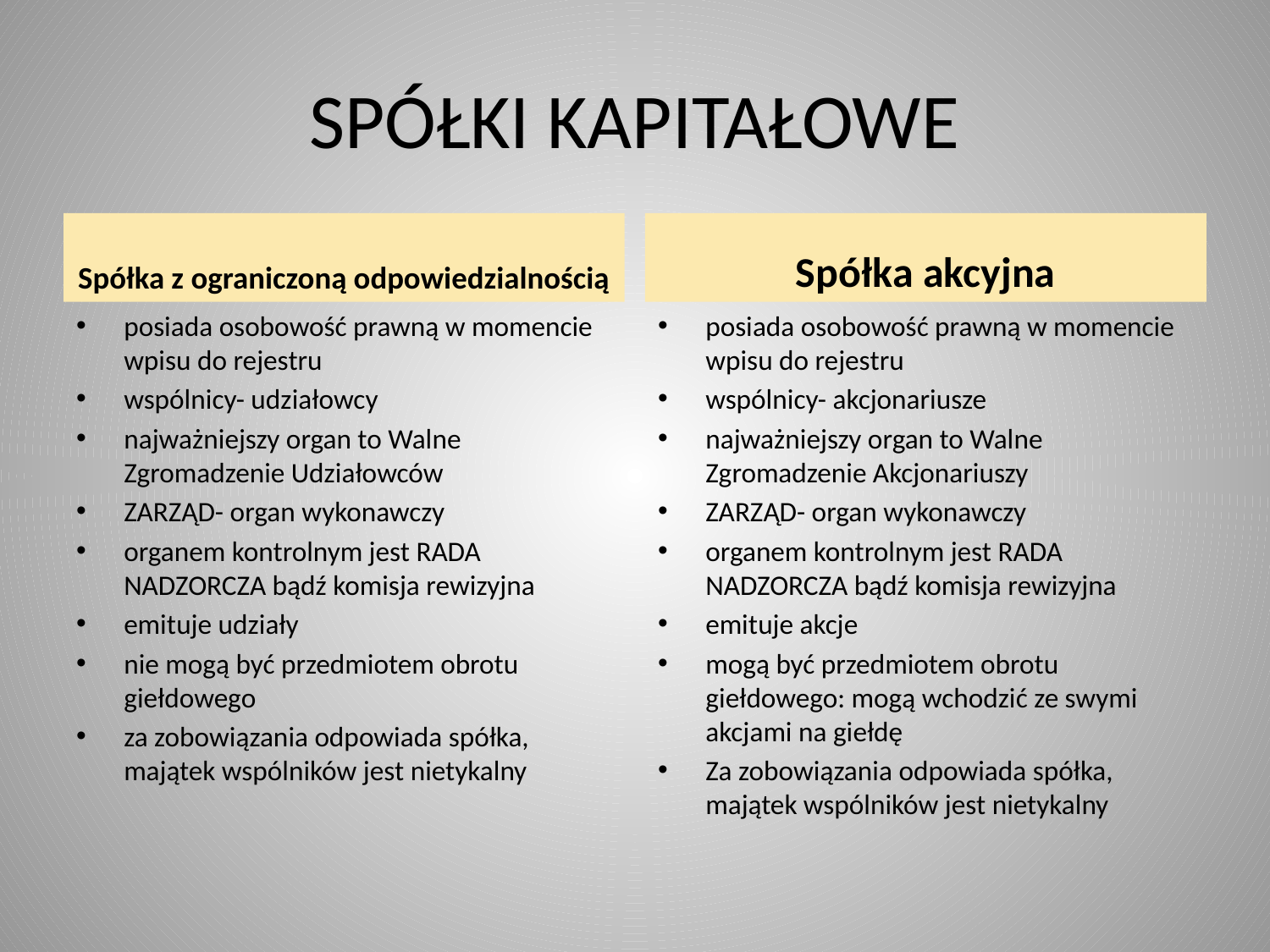

# SPÓŁKI KAPITAŁOWE
Spółka z ograniczoną odpowiedzialnością
Spółka akcyjna
posiada osobowość prawną w momencie wpisu do rejestru
wspólnicy- udziałowcy
najważniejszy organ to Walne Zgromadzenie Udziałowców
ZARZĄD- organ wykonawczy
organem kontrolnym jest RADA NADZORCZA bądź komisja rewizyjna
emituje udziały
nie mogą być przedmiotem obrotu giełdowego
za zobowiązania odpowiada spółka, majątek wspólników jest nietykalny

posiada osobowość prawną w momencie wpisu do rejestru
wspólnicy- akcjonariusze
najważniejszy organ to Walne Zgromadzenie Akcjonariuszy
ZARZĄD- organ wykonawczy
organem kontrolnym jest RADA NADZORCZA bądź komisja rewizyjna
emituje akcje
mogą być przedmiotem obrotu giełdowego: mogą wchodzić ze swymi akcjami na giełdę
Za zobowiązania odpowiada spółka, majątek wspólników jest nietykalny